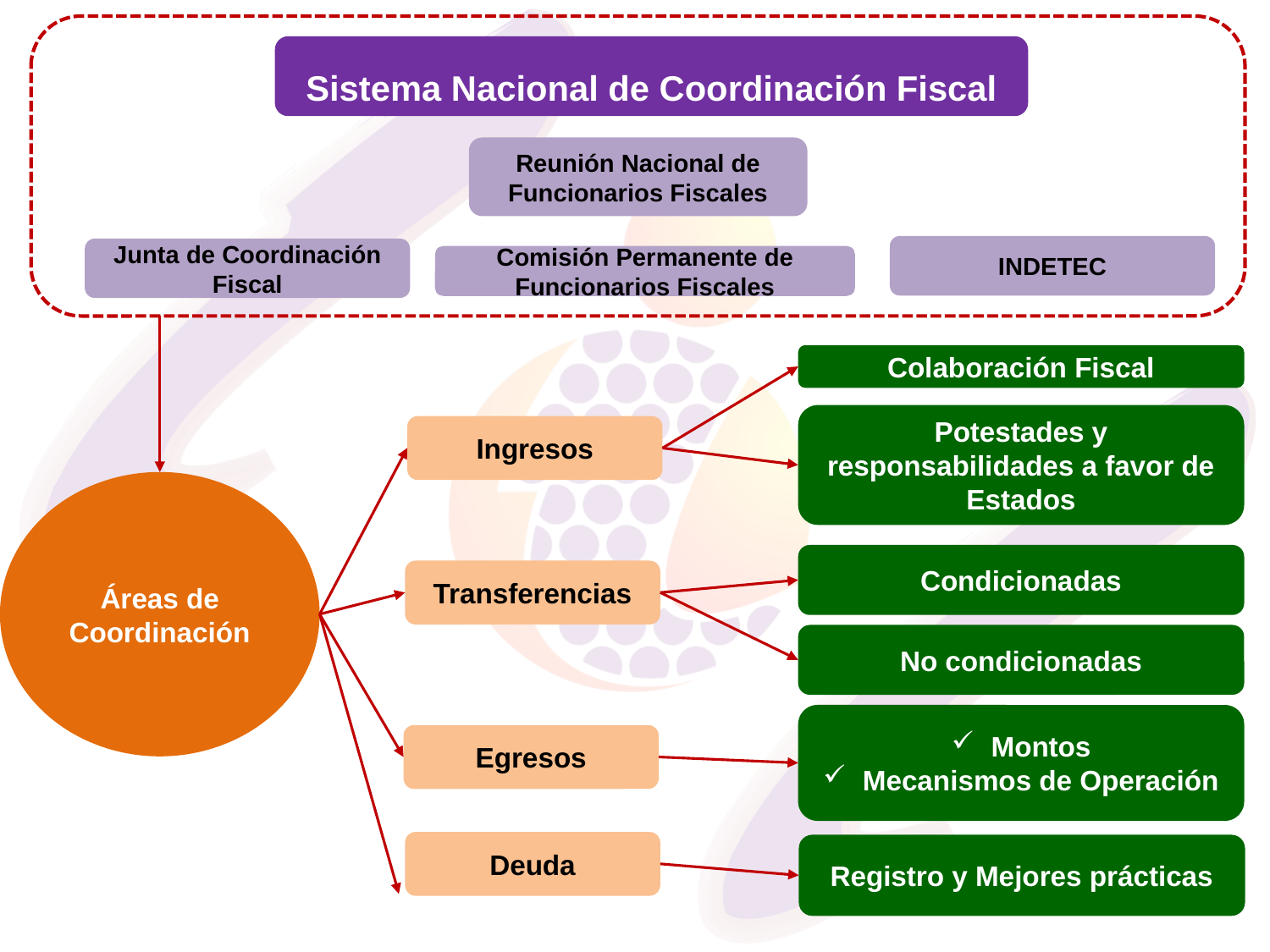

Sistema Nacional de Coordinación Fiscal
Reunión Nacional de Funcionarios Fiscales
INDETEC
Junta de Coordinación Fiscal
Comisión Permanente de Funcionarios Fiscales
Colaboración Fiscal
Potestades y responsabilidades a favor de Estados
Ingresos
Áreas de Coordinación
Condicionadas
Transferencias
No condicionadas
Montos
Mecanismos de Operación
Egresos
Deuda
Registro y Mejores prácticas